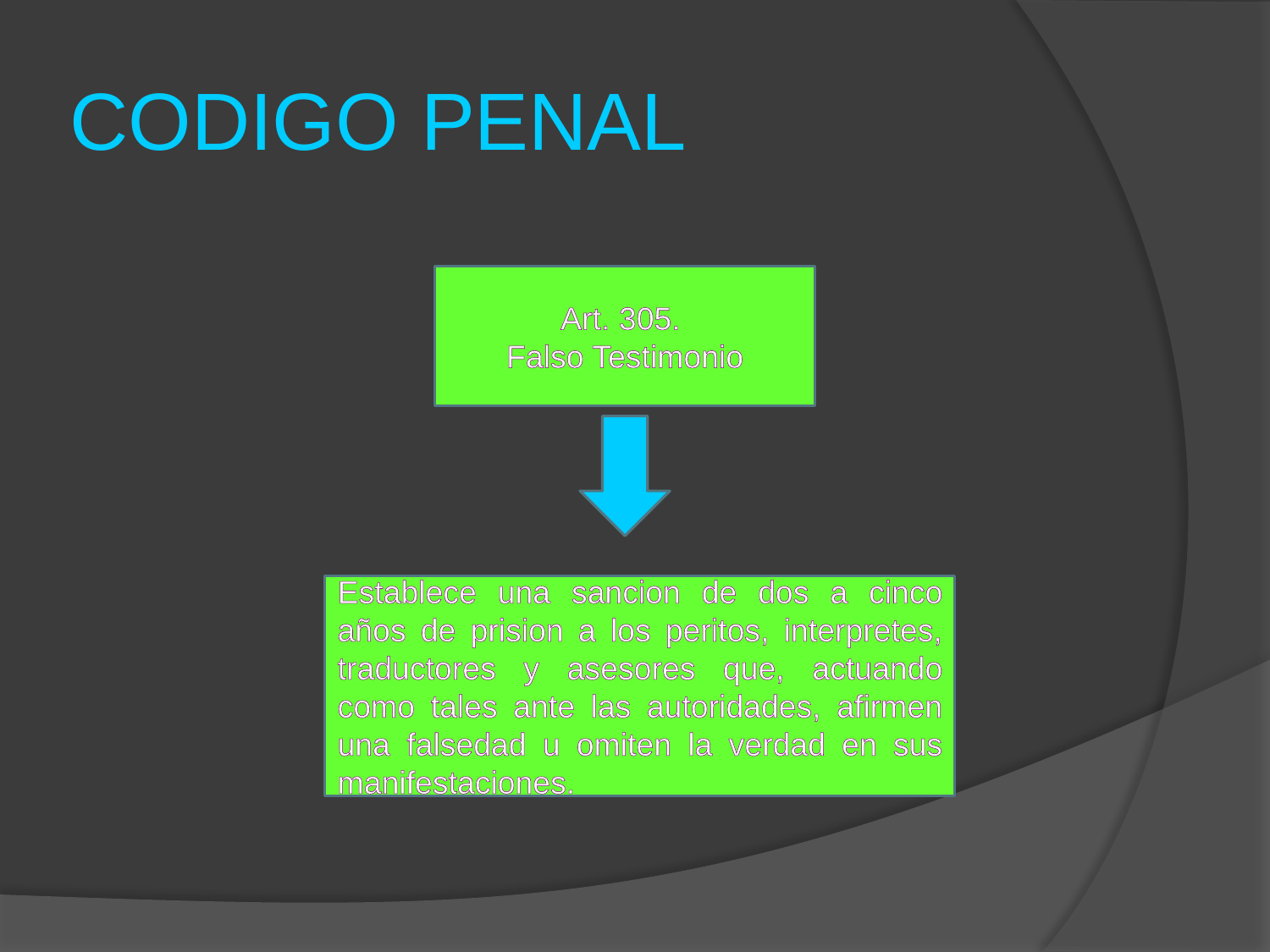

# CODIGO PENAL
Art. 305.
Falso Testimonio

Establece una sancion de dos a cinco años de prision a los peritos, interpretes, traductores y asesores que, actuando como tales ante las autoridades, afirmen una falsedad u omiten la verdad en sus manifestaciones.